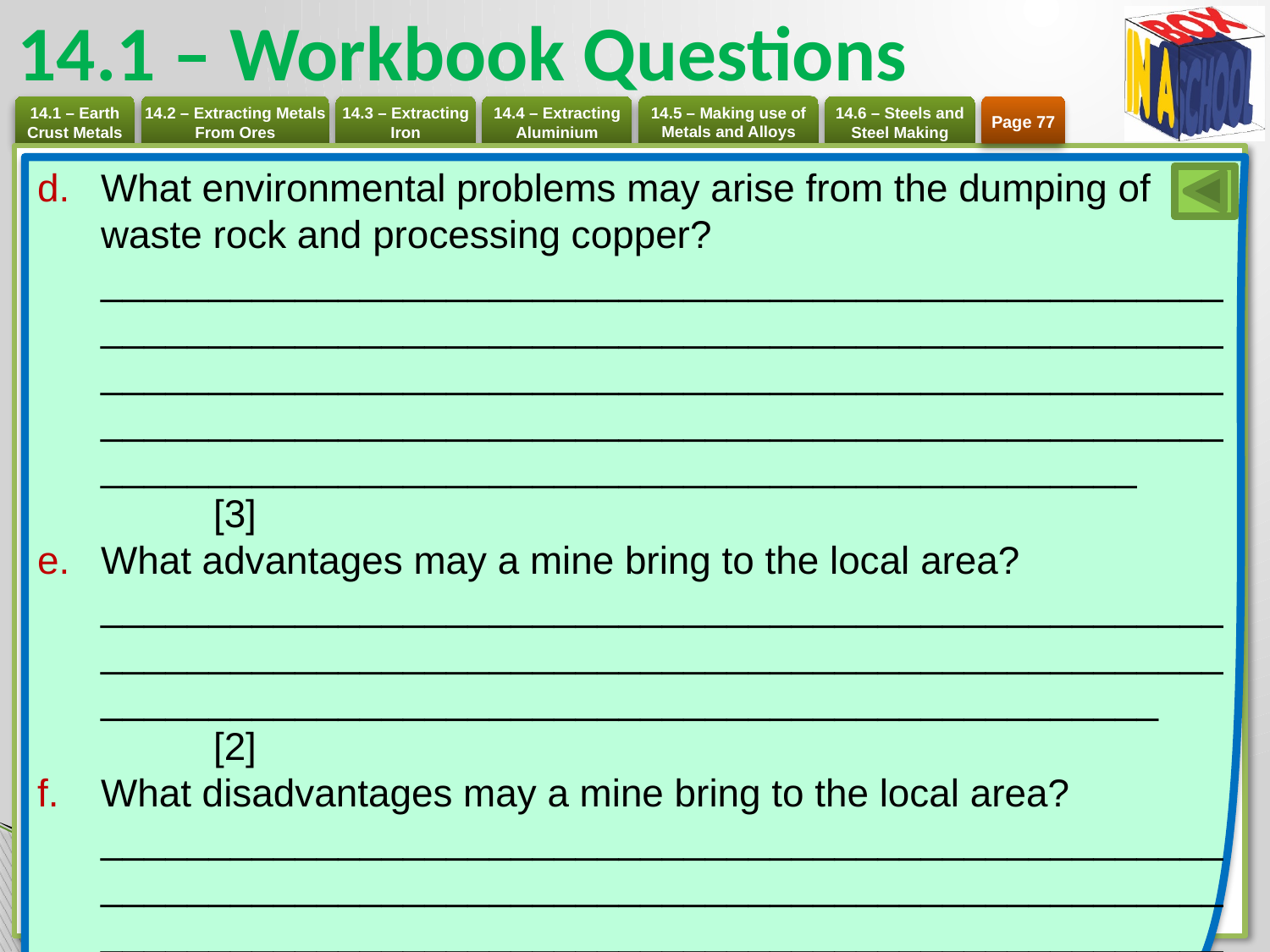

# 14.1 – Workbook Questions
Page 77
What environmental problems may arise from the dumping of waste rock and processing copper?
________________________________________________________________________________________________________________________________________________________________________________________________________________________________________________________________	[3]
What advantages may a mine bring to the local area?
_________________________________________________________________________________________________________________________________________________________	[2]
What disadvantages may a mine bring to the local area?
___________________________________________________________________________________________________________________________________________________________________________________________________________ [2]